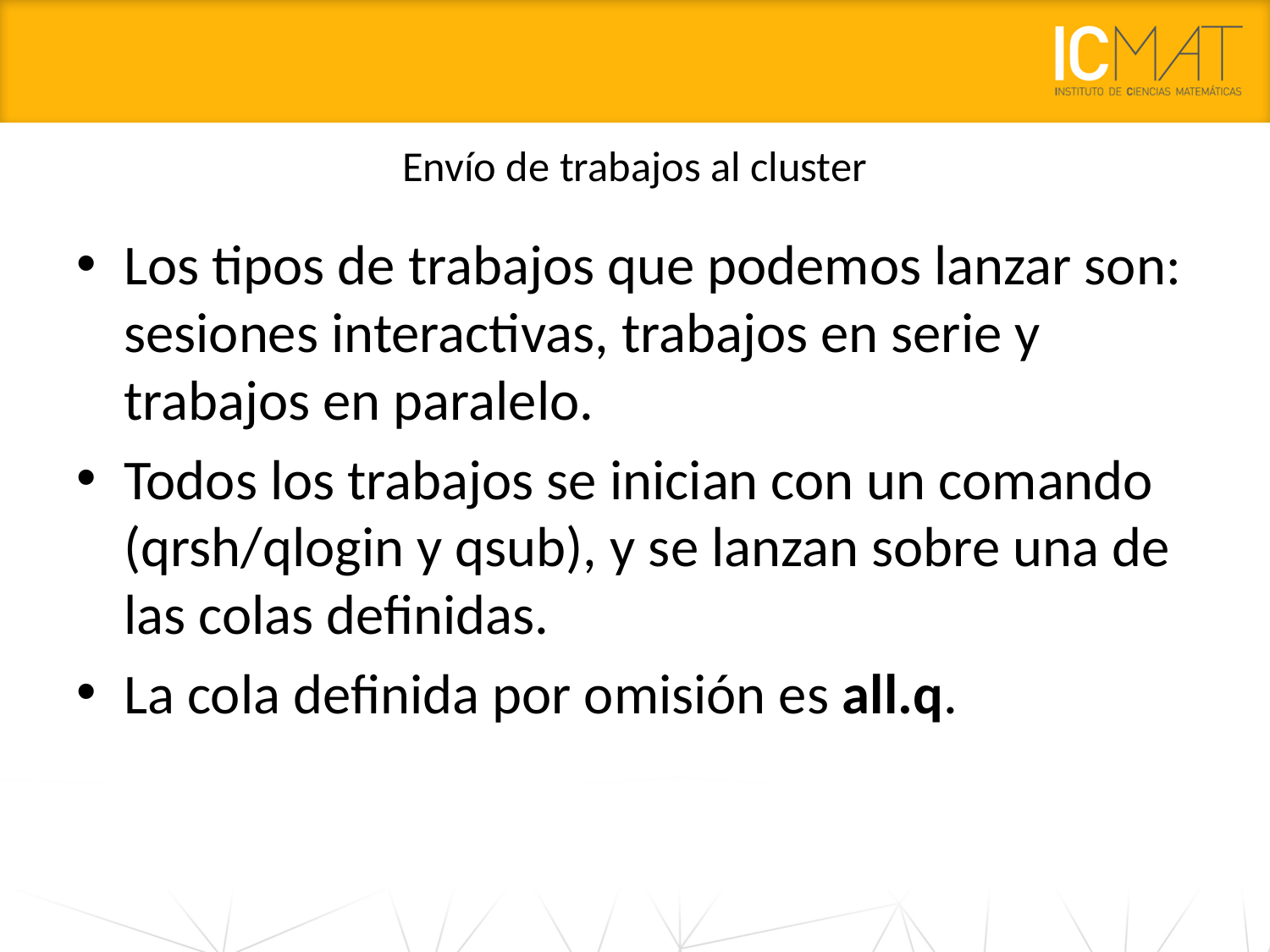

# Envío de trabajos al cluster
Los tipos de trabajos que podemos lanzar son: sesiones interactivas, trabajos en serie y trabajos en paralelo.
Todos los trabajos se inician con un comando (qrsh/qlogin y qsub), y se lanzan sobre una de las colas definidas.
La cola definida por omisión es all.q.